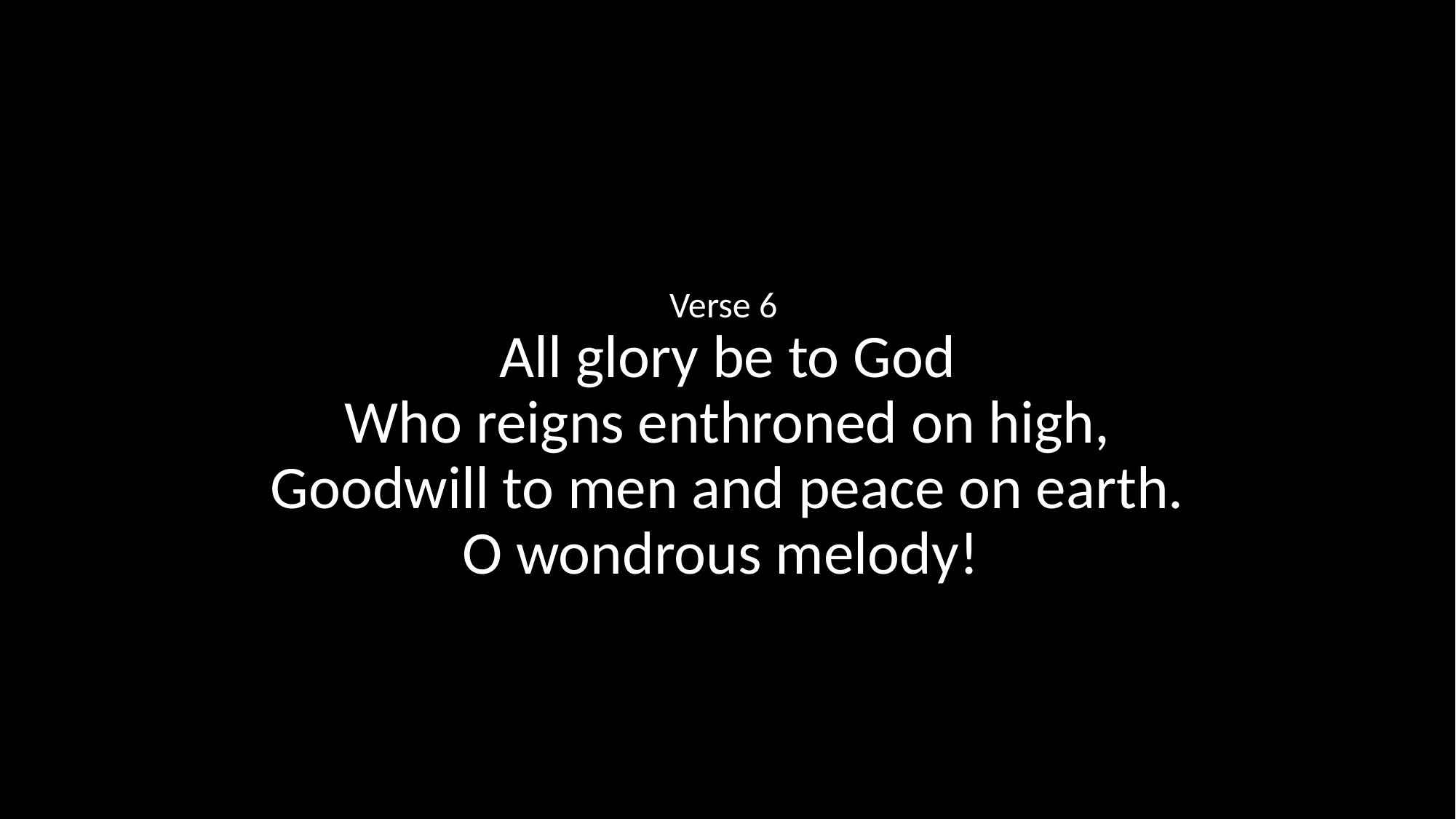

Verse 6
All glory be to God
Who reigns enthroned on high,
Goodwill to men and peace on earth.
O wondrous melody!